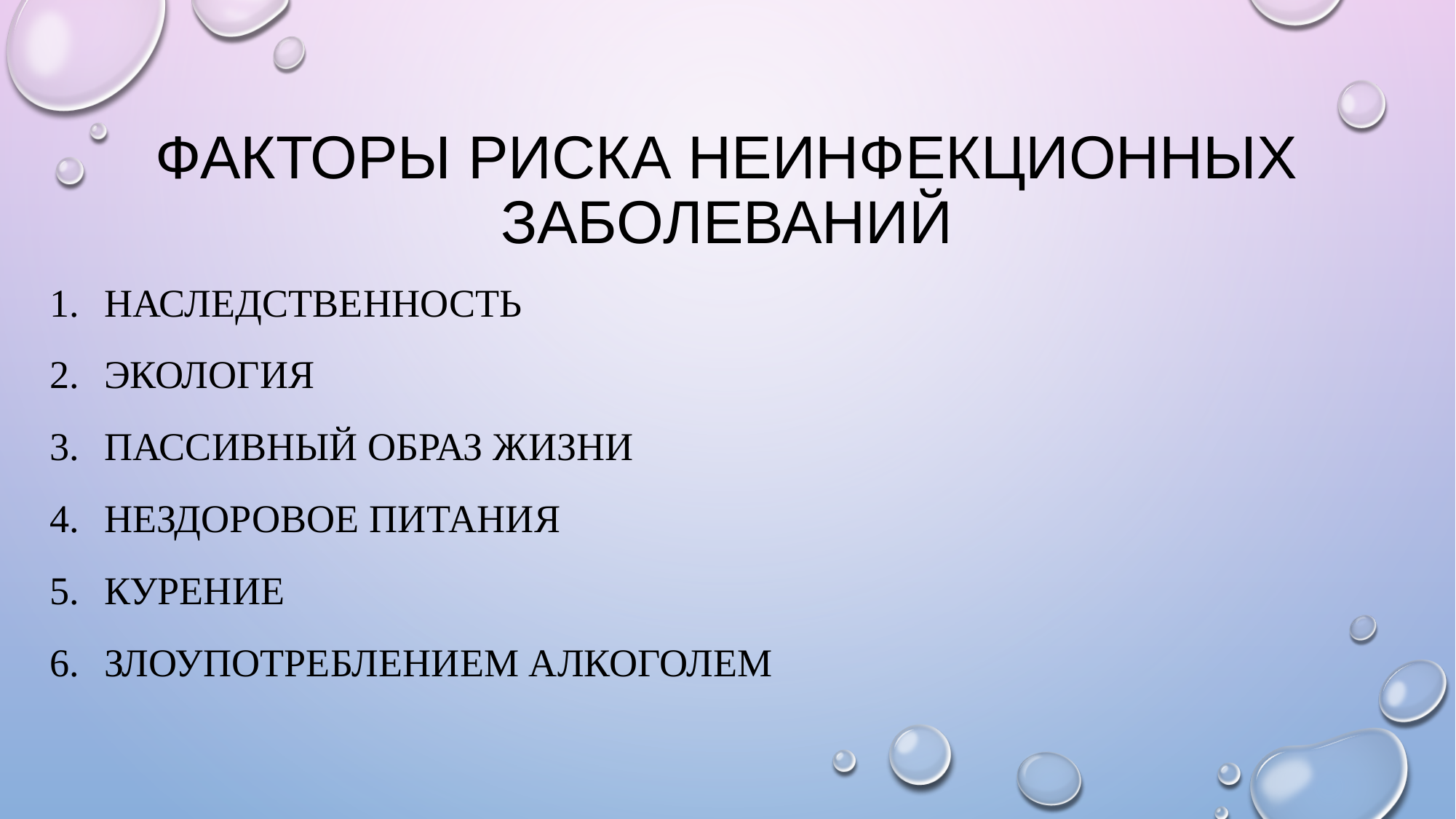

# Факторы риска неинфекционных заболеваний
Наследственность
Экология
Пассивный образ жизни
Нездоровое питания
Курение
Злоупотреблением алкоголем